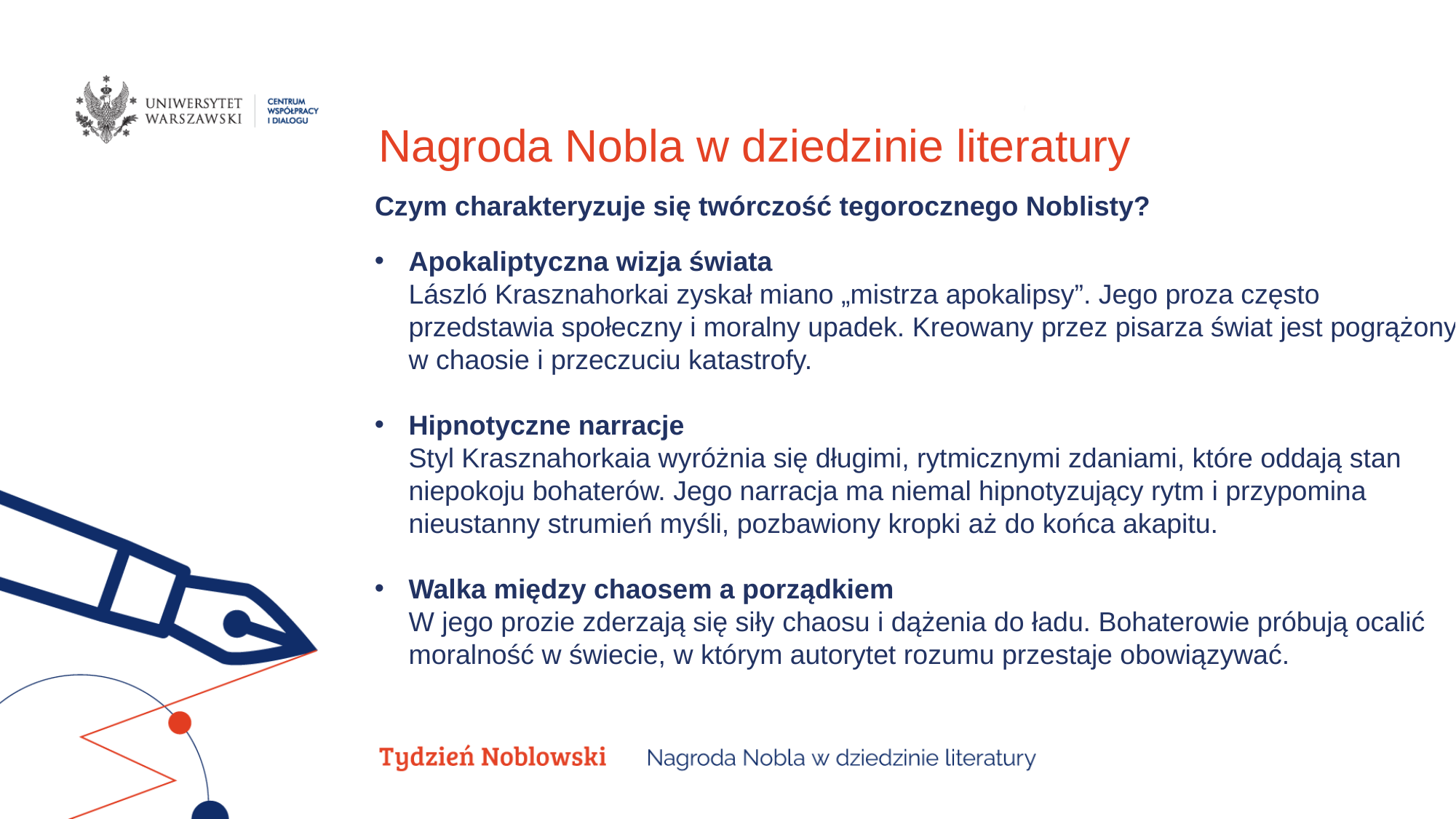

Nagroda Nobla w dziedzinie literatury
Czym charakteryzuje się twórczość tegorocznego Noblisty?
Apokaliptyczna wizja świata
László Krasznahorkai zyskał miano „mistrza apokalipsy”. Jego proza często przedstawia społeczny i moralny upadek. Kreowany przez pisarza świat jest pogrążony w chaosie i przeczuciu katastrofy.

Hipnotyczne narracje
Styl Krasznahorkaia wyróżnia się długimi, rytmicznymi zdaniami, które oddają stan niepokoju bohaterów. Jego narracja ma niemal hipnotyzujący rytm i przypomina nieustanny strumień myśli, pozbawiony kropki aż do końca akapitu.

Walka między chaosem a porządkiem
W jego prozie zderzają się siły chaosu i dążenia do ładu. Bohaterowie próbują ocalić moralność w świecie, w którym autorytet rozumu przestaje obowiązywać.